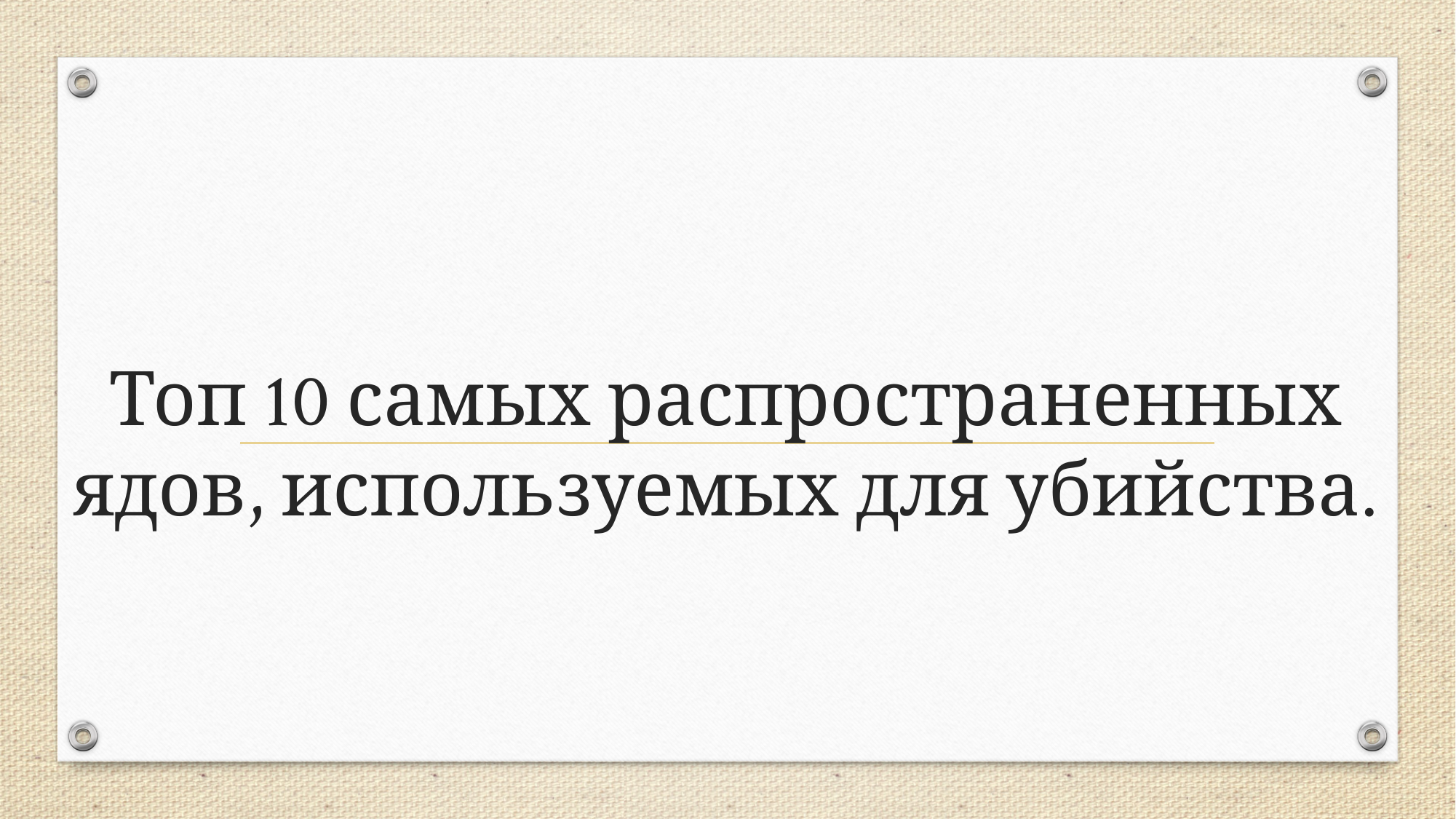

# Топ 10 самых распространенных ядов, используемых для убийства.